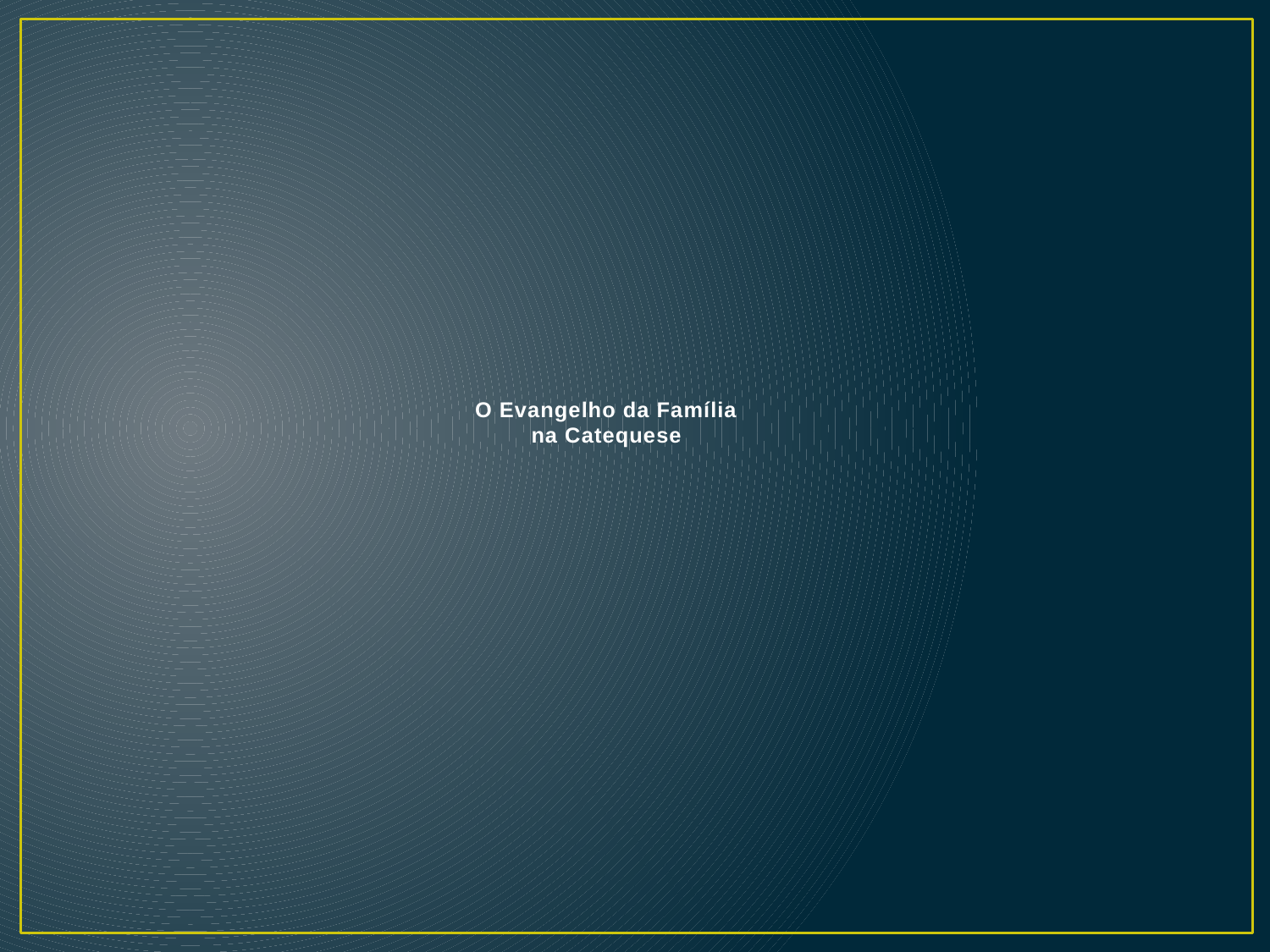

# O Evangelho da Família na Catequese